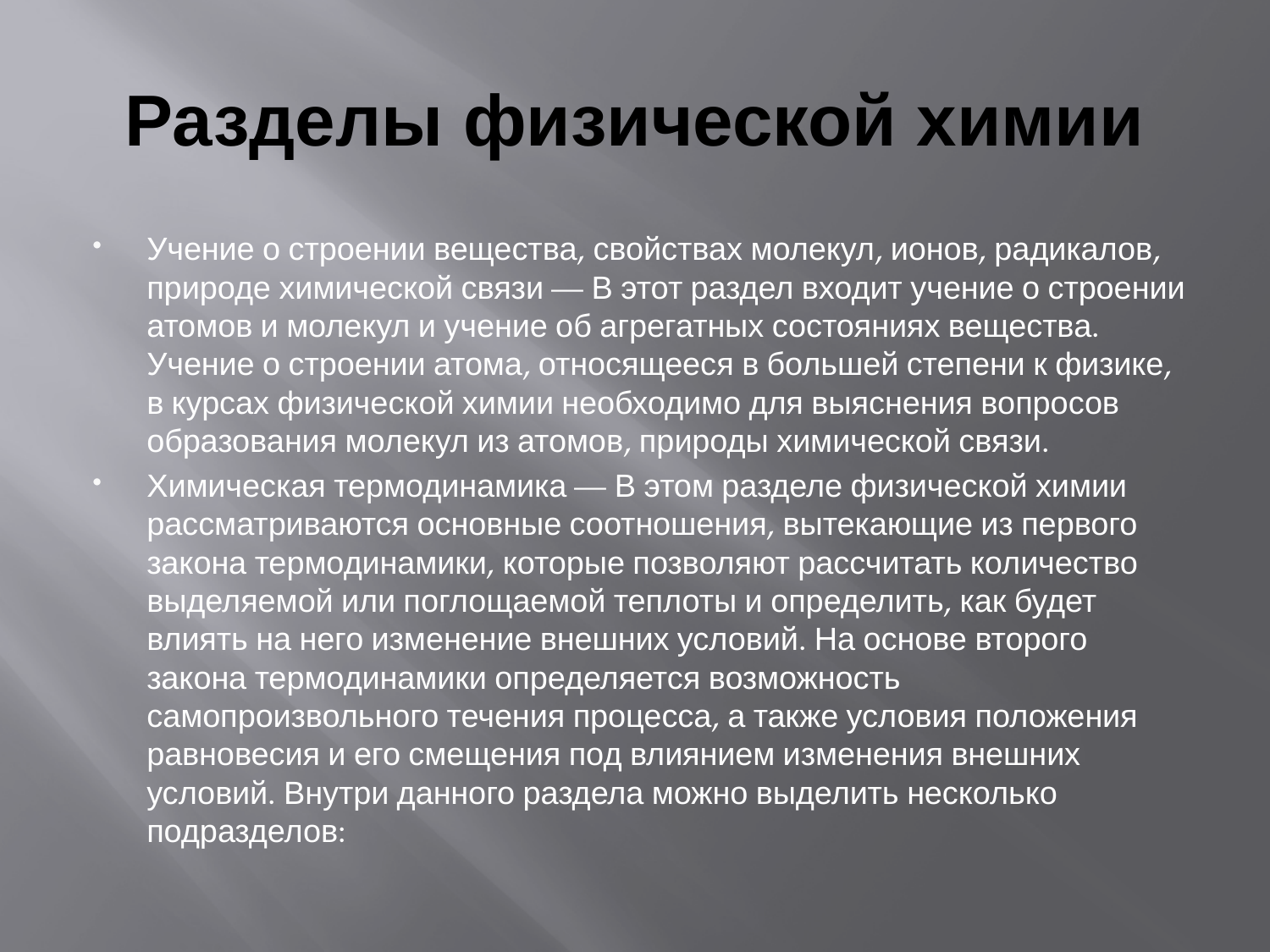

# Разделы физической химии
Учение о строении вещества, свойствах молекул, ионов, радикалов, природе химической связи — В этот раздел входит учение о строении атомов и молекул и учение об агрегатных состояниях вещества. Учение о строении атома, относящееся в большей степени к физике, в курсах физической химии необходимо для выяснения вопросов образования молекул из атомов, природы химической связи.
Химическая термодинамика — В этом разделе физической химии рассматриваются основные соотношения, вытекающие из первого закона термодинамики, которые позволяют рассчитать количество выделяемой или поглощаемой теплоты и определить, как будет влиять на него изменение внешних условий. На основе второго закона термодинамики определяется возможность самопроизвольного течения процесса, а также условия положения равновесия и его смещения под влиянием изменения внешних условий. Внутри данного раздела можно выделить несколько подразделов: